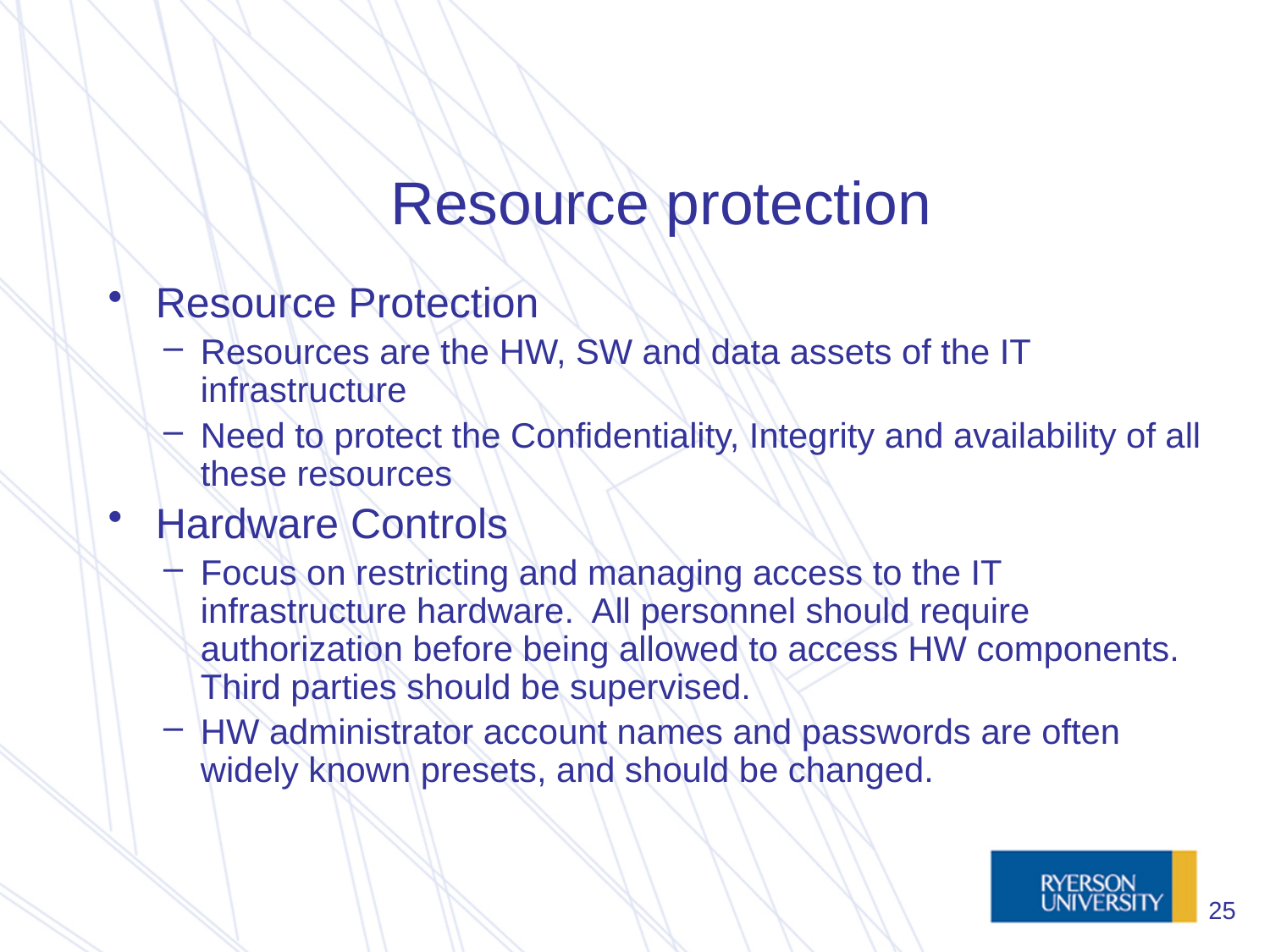

# Resource protection
Resource Protection
Resources are the HW, SW and data assets of the IT infrastructure
Need to protect the Confidentiality, Integrity and availability of all these resources
Hardware Controls
Focus on restricting and managing access to the IT infrastructure hardware.  All personnel should require authorization before being allowed to access HW components.  Third parties should be supervised.
HW administrator account names and passwords are often widely known presets, and should be changed.

25